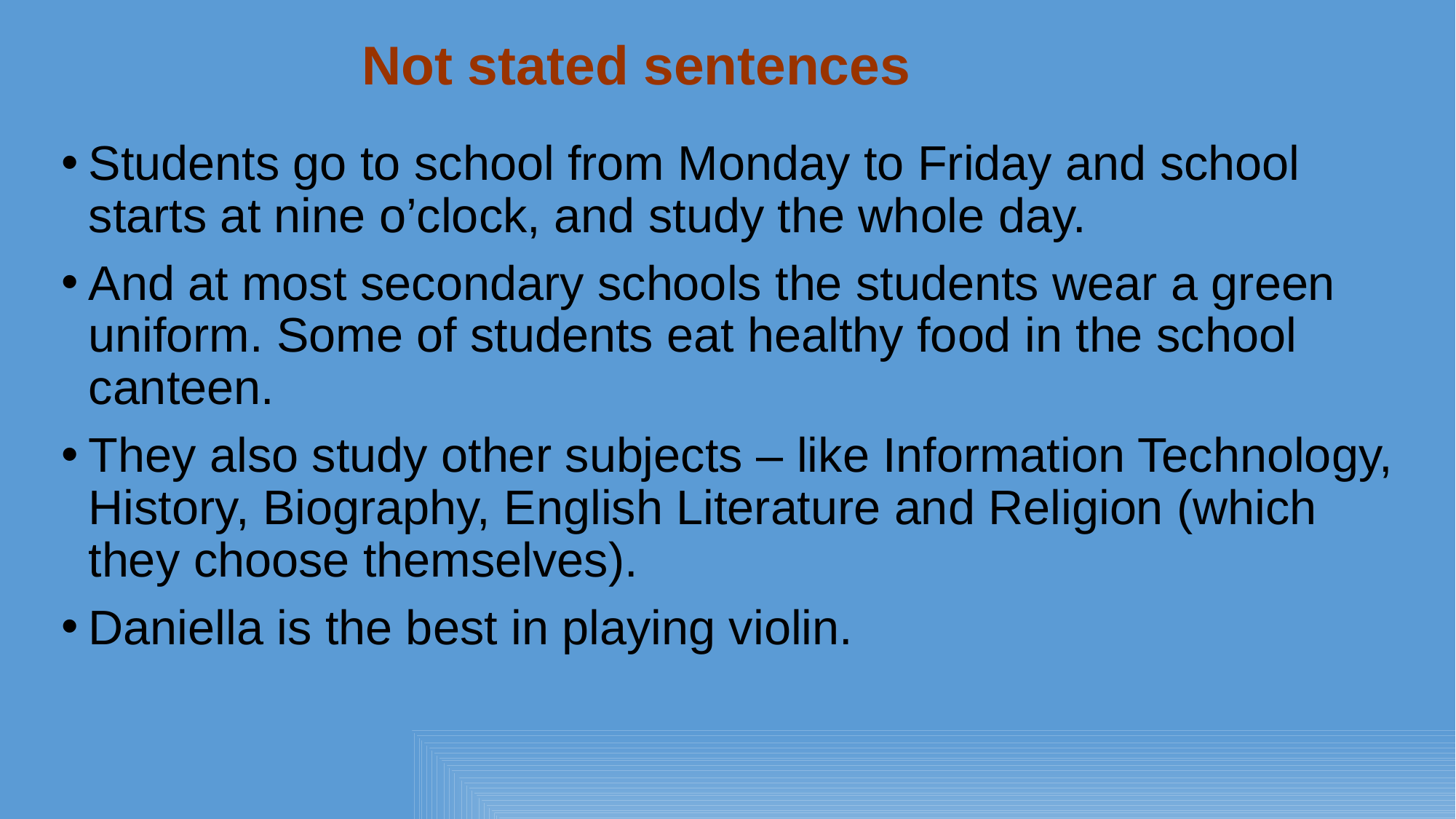

# Not stated sentences
Students go to school from Monday to Friday and school starts at nine o’clock, and study the whole day.
And at most secondary schools the students wear a green uniform. Some of students eat healthy food in the school canteen.
They also study other subjects – like Information Technology, History, Biography, English Literature and Religion (which they choose themselves).
Daniella is the best in playing violin.